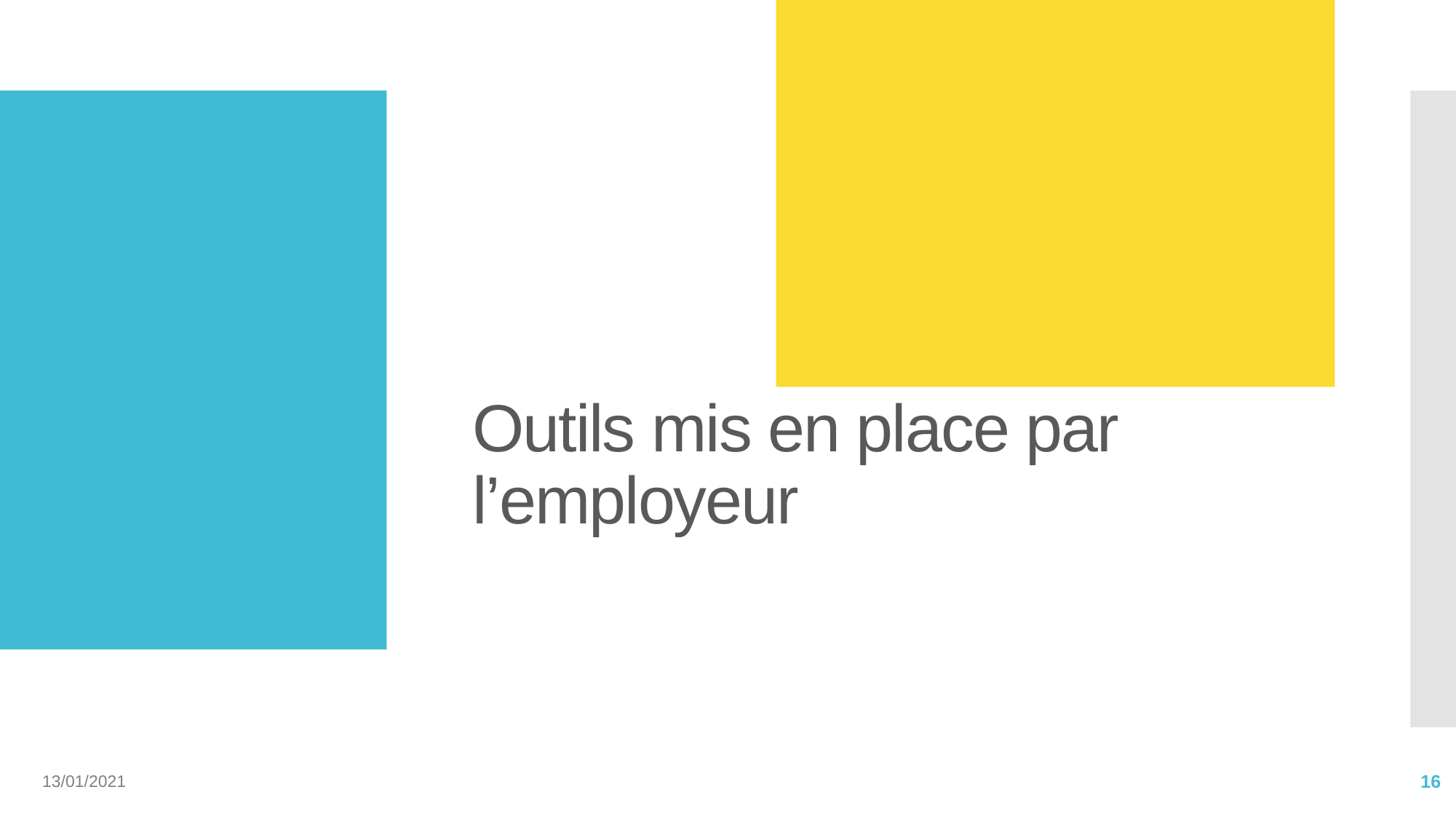

# Outils mis en place par l’employeur

13/01/2021
16